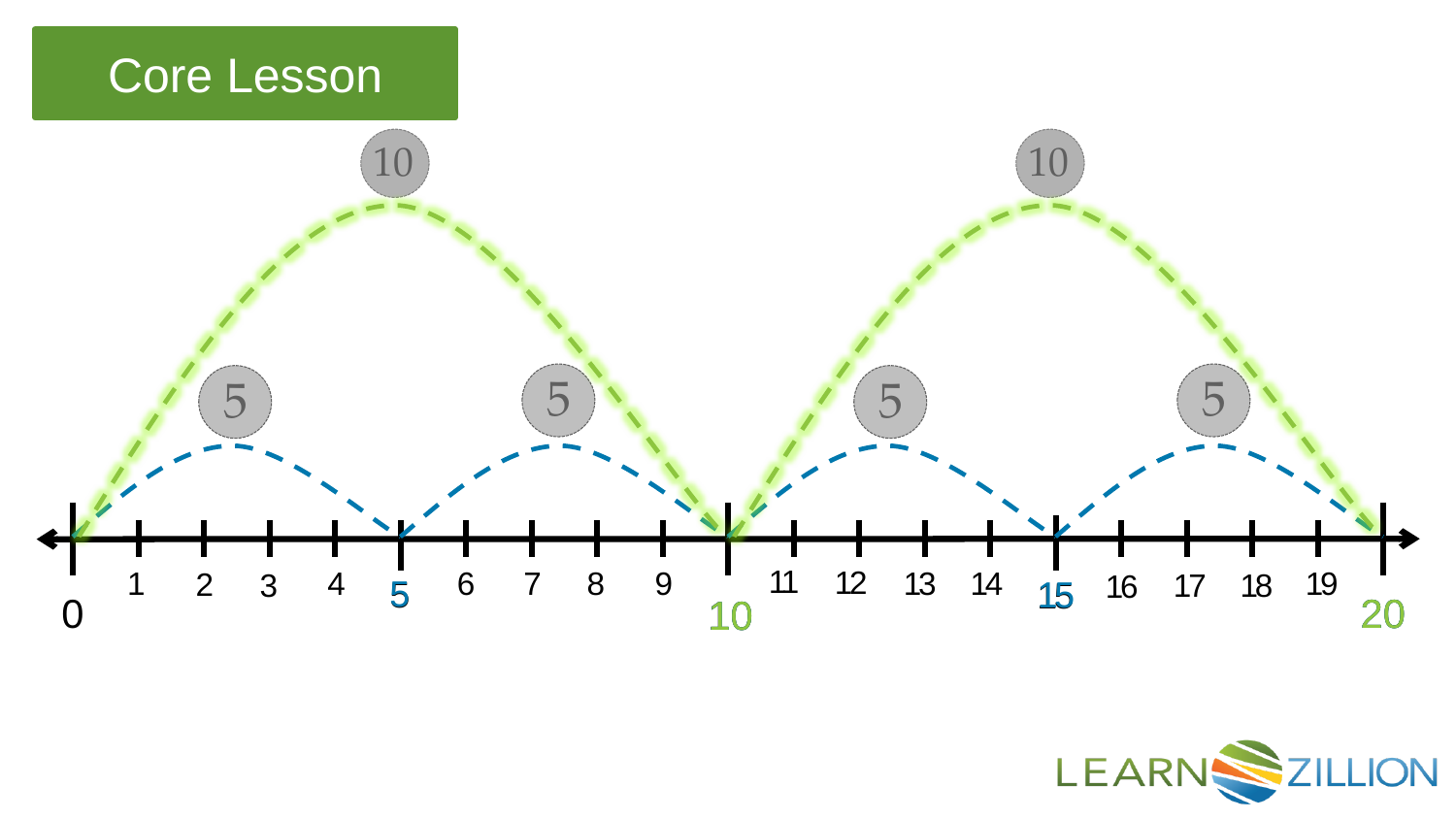

5
10
15
20
25
30
35
40
45
50
10

10

5

5

5

5

11
12
1
6
7
8
9
13
14
19
4
2
17
18
3
16
5
15
0
20
10
5
15
20
20
10
10